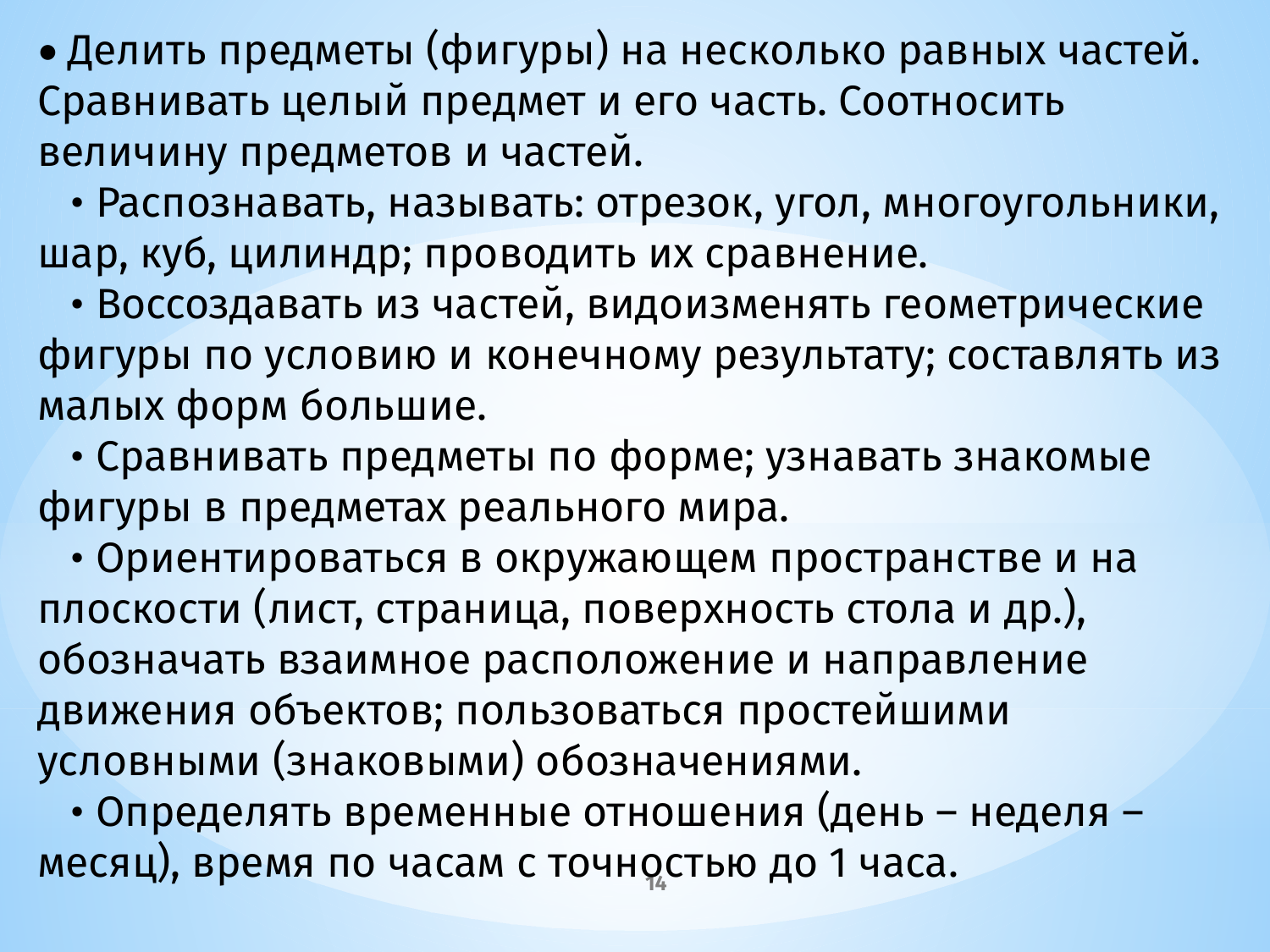

• Делить предметы (фигуры) на несколько равных частей. Сравнивать целый предмет и его часть. Соотносить величину предметов и частей.
   • Распознавать, называть: отрезок, угол, многоугольники, шар, куб, цилиндр; проводить их сравнение.
   • Воссоздавать из частей, видоизменять геометрические фигуры по условию и конечному результату; составлять из малых форм большие.
   • Сравнивать предметы по форме; узнавать знакомые фигуры в предметах реального мира.
   • Ориентироваться в окружающем пространстве и на плоскости (лист, страница, поверхность стола и др.), обозначать взаимное расположение и направление движения объектов; пользоваться простейшими условными (знаковыми) обозначениями.
   • Определять временные отношения (день – неделя – месяц), время по часам с точностью до 1 часа.
14